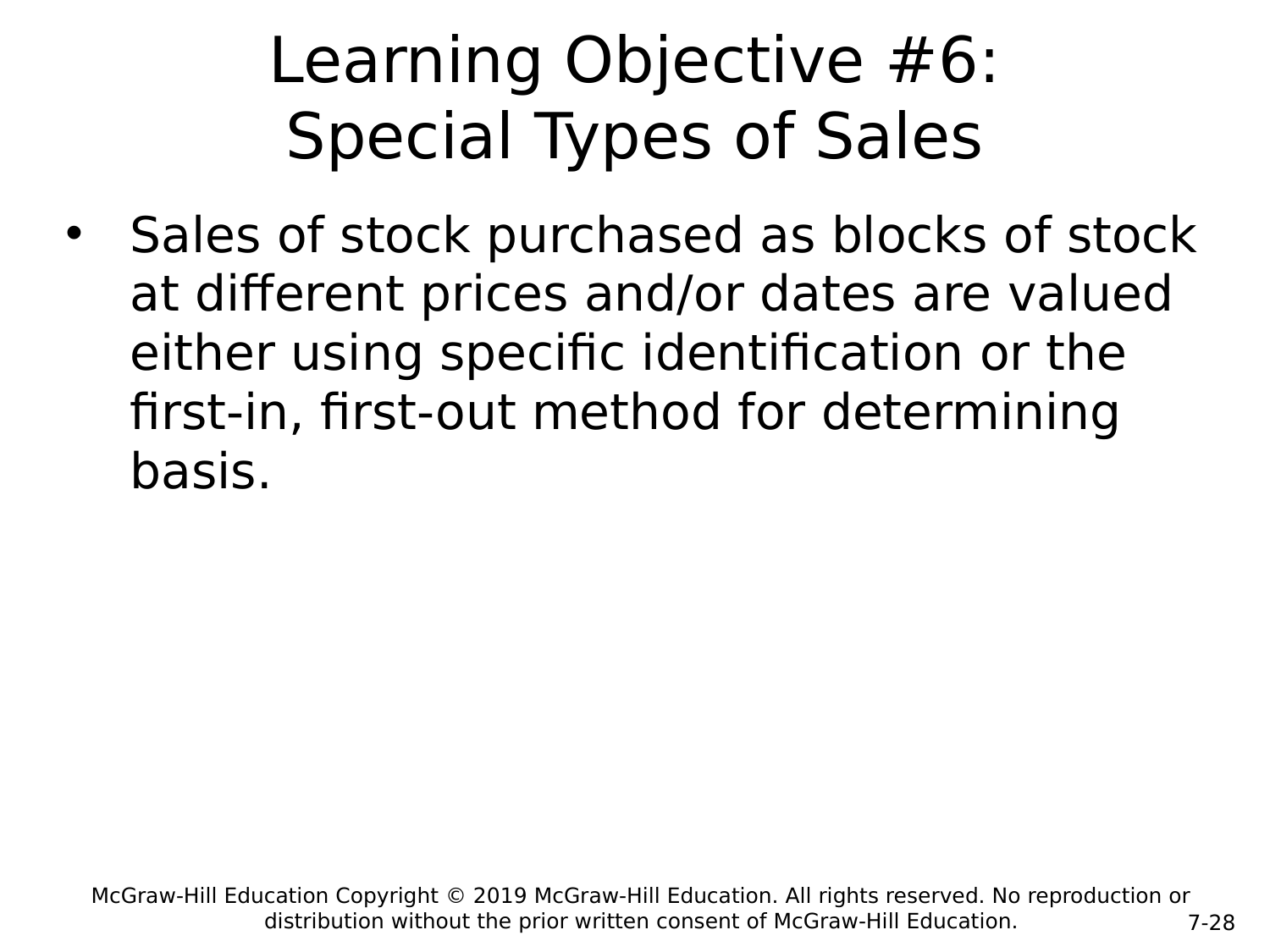

# Learning Objective #6: Special Types of Sales
Sales of stock purchased as blocks of stock at different prices and/or dates are valued either using specific identification or the first-in, first-out method for determining basis.
McGraw-Hill Education Copyright © 2019 McGraw-Hill Education. All rights reserved. No reproduction or distribution without the prior written consent of McGraw-Hill Education.
7-28